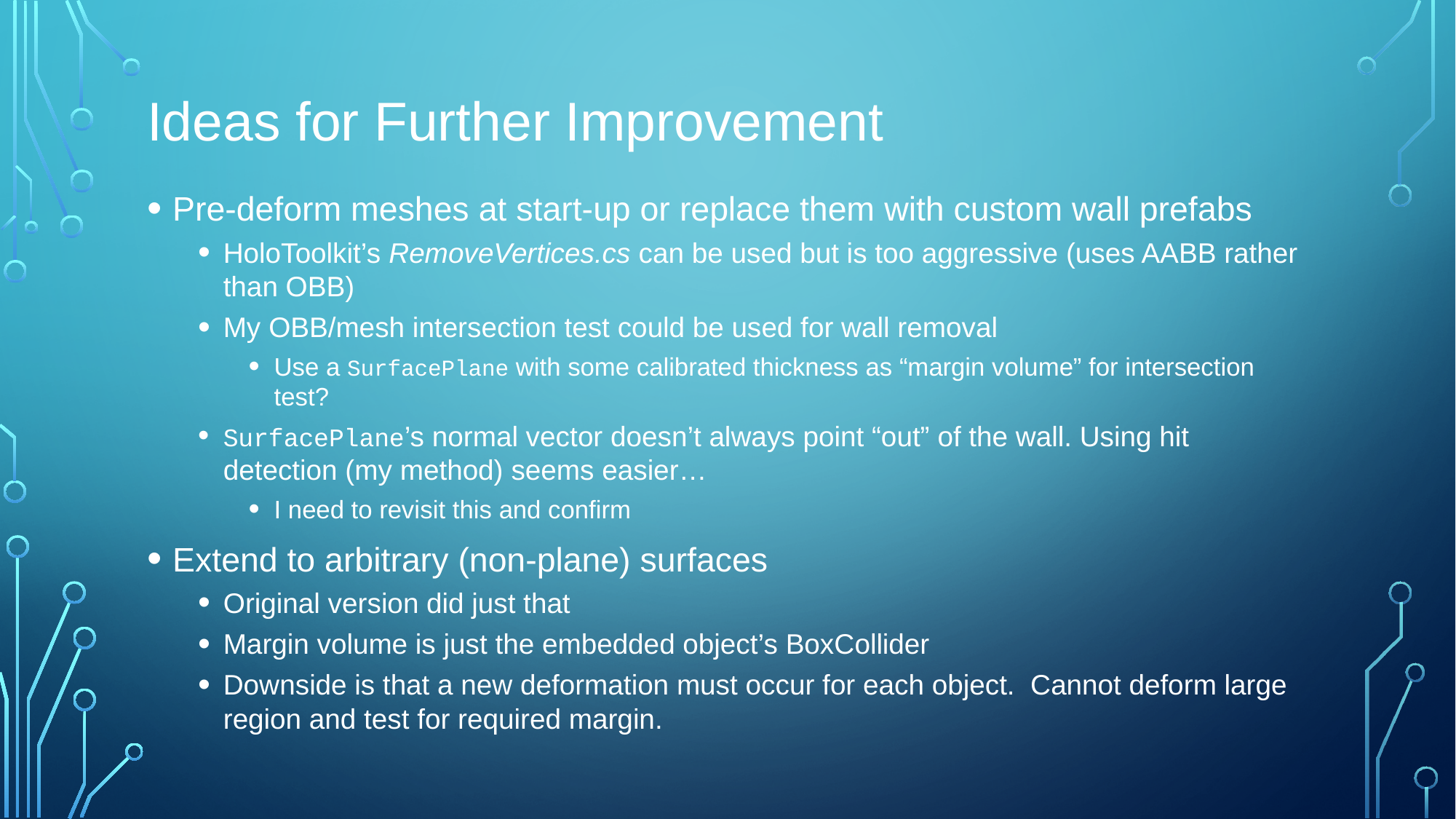

# Ideas for Further Improvement
Pre-deform meshes at start-up or replace them with custom wall prefabs
HoloToolkit’s RemoveVertices.cs can be used but is too aggressive (uses AABB rather than OBB)
My OBB/mesh intersection test could be used for wall removal
Use a SurfacePlane with some calibrated thickness as “margin volume” for intersection test?
SurfacePlane’s normal vector doesn’t always point “out” of the wall. Using hit detection (my method) seems easier…
I need to revisit this and confirm
Extend to arbitrary (non-plane) surfaces
Original version did just that
Margin volume is just the embedded object’s BoxCollider
Downside is that a new deformation must occur for each object.  Cannot deform large region and test for required margin.